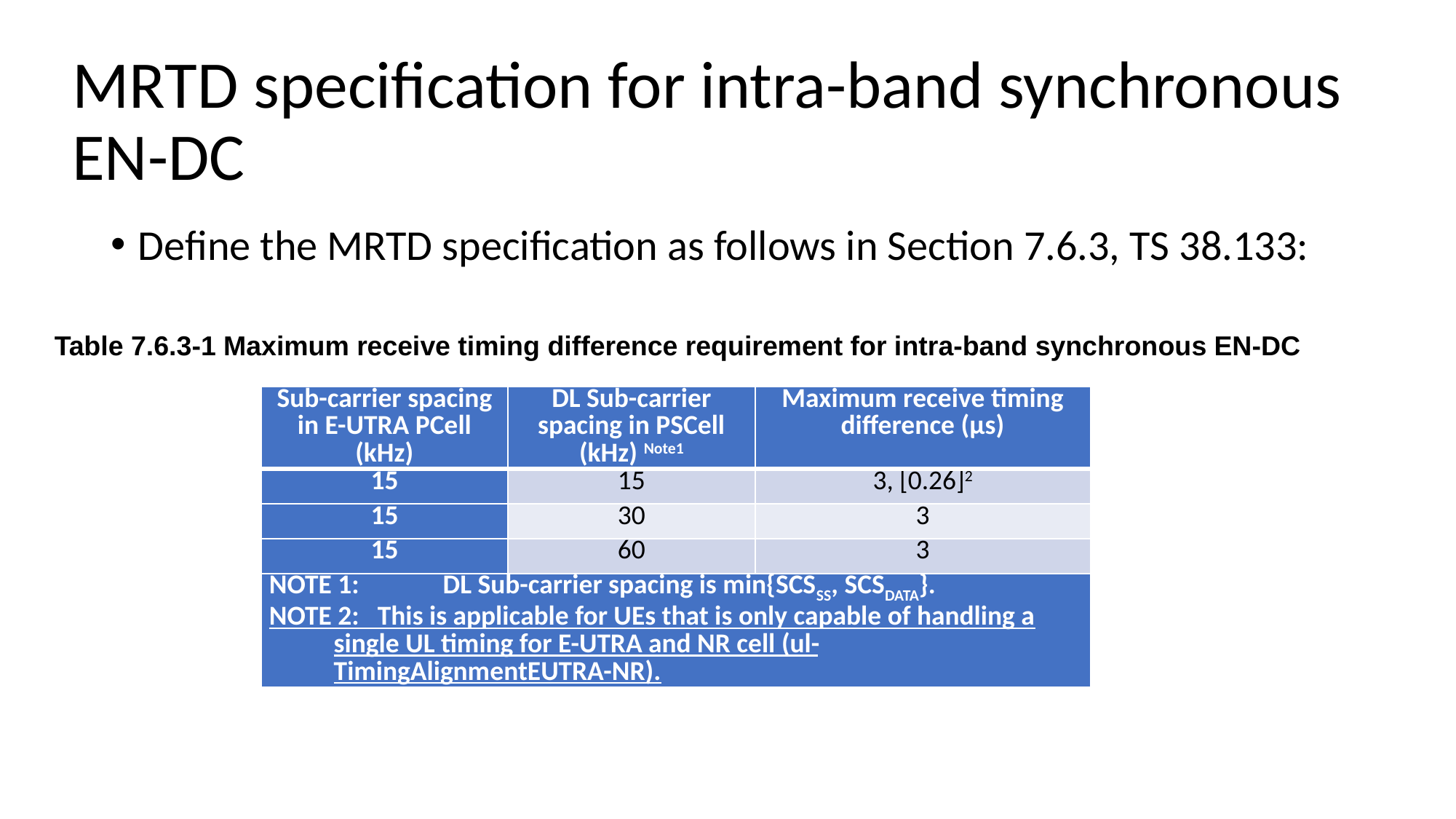

# MRTD specification for intra-band synchronous EN-DC
Define the MRTD specification as follows in Section 7.6.3, TS 38.133:

Table 7.6.3-1 Maximum receive timing difference requirement for intra-band synchronous EN-DC
| Sub-carrier spacing in E-UTRA PCell (kHz) | DL Sub-carrier spacing in PSCell (kHz) Note1 | Maximum receive timing difference (µs) |
| --- | --- | --- |
| 15 | 15 | 3, [0.26]2 |
| 15 | 30 | 3 |
| 15 | 60 | 3 |
| NOTE 1: DL Sub-carrier spacing is min{SCSSS, SCSDATA}. NOTE 2: This is applicable for UEs that is only capable of handling a single UL timing for E-UTRA and NR cell (ul-TimingAlignmentEUTRA-NR). |  |  |